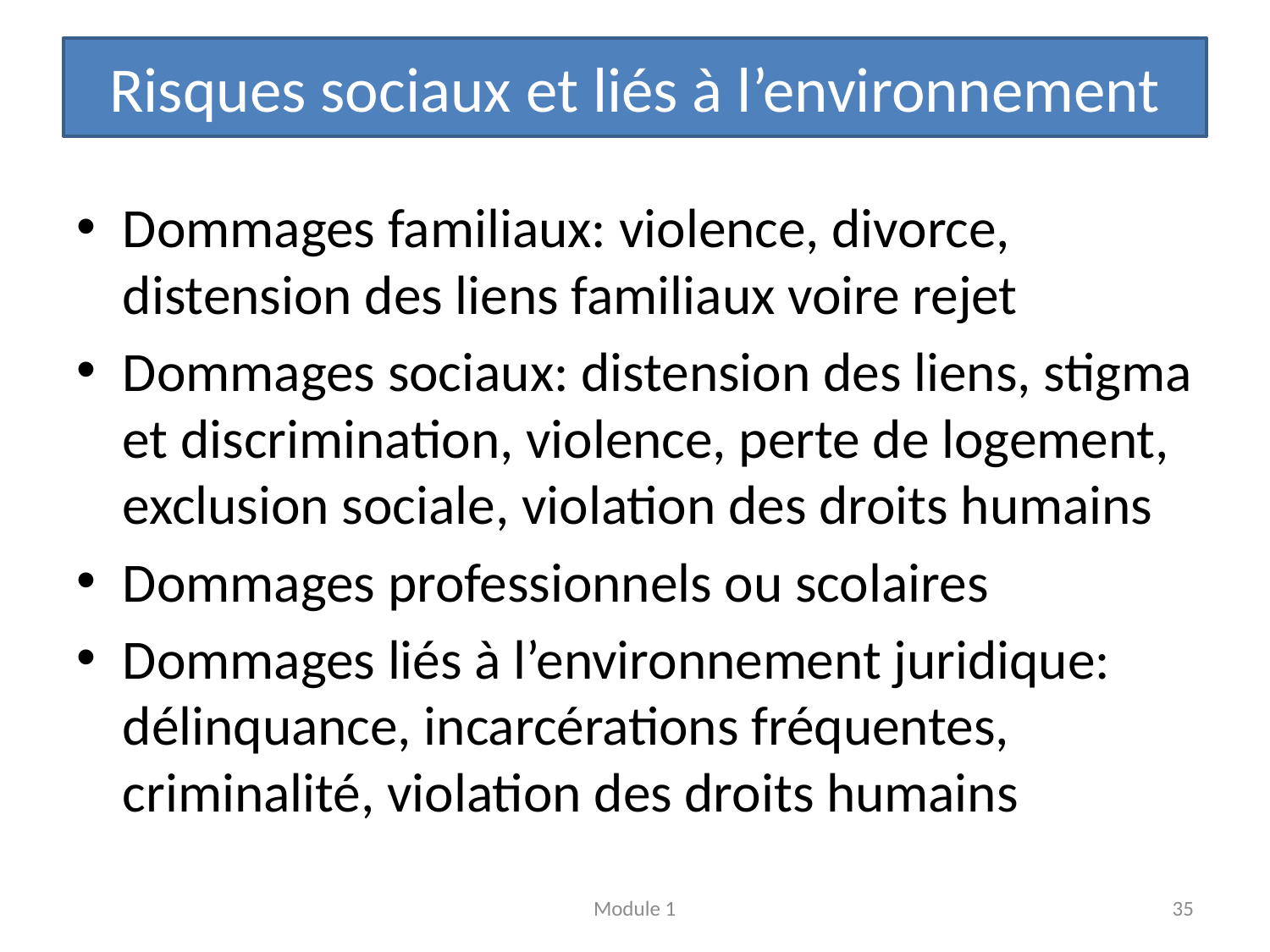

# Risques sociaux et liés à l’environnement
Dommages familiaux: violence, divorce, distension des liens familiaux voire rejet
Dommages sociaux: distension des liens, stigma et discrimination, violence, perte de logement, exclusion sociale, violation des droits humains
Dommages professionnels ou scolaires
Dommages liés à l’environnement juridique: délinquance, incarcérations fréquentes, criminalité, violation des droits humains
Module 1
35